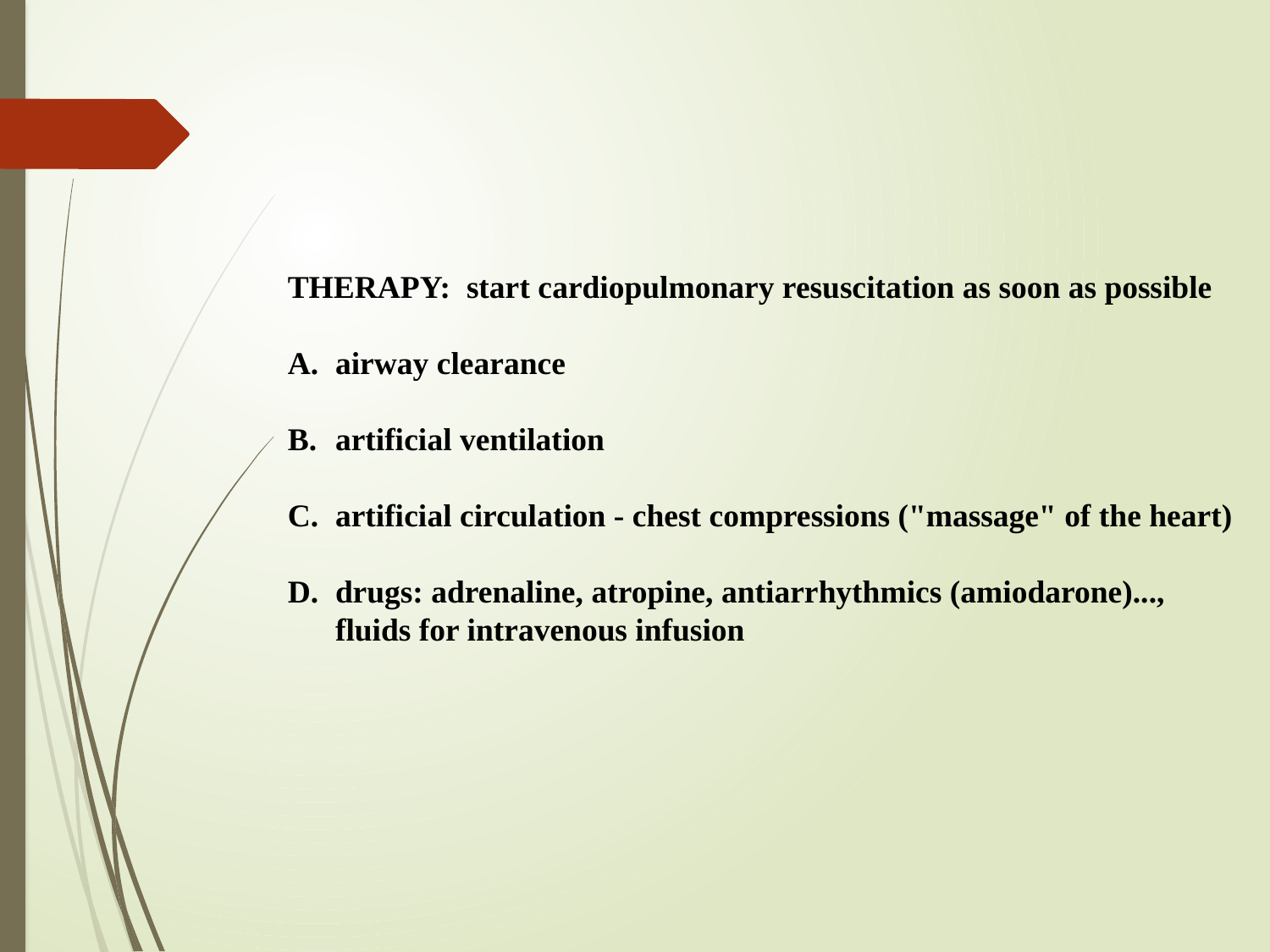

THERAPY:  start cardiopulmonary resuscitation as soon as possible

airway clearance

artificial ventilation

artificial circulation - chest compressions ("massage" of the heart)

drugs: adrenaline, atropine, antiarrhythmics (amiodarone)..., fluids for intravenous infusion